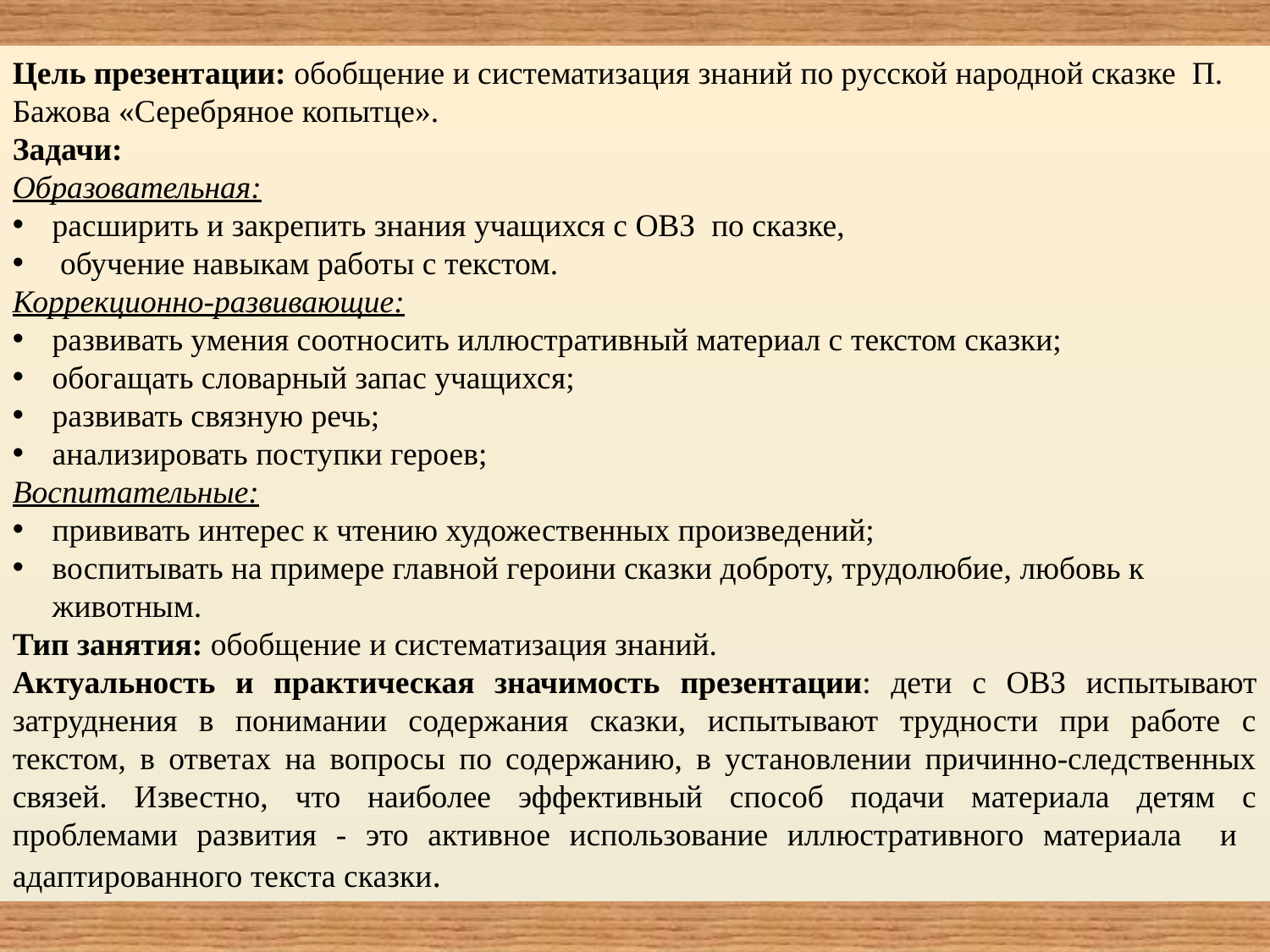

Цель презентации: обобщение и систематизация знаний по русской народной сказке  П. Бажова «Серебряное копытце».
Задачи:
Образовательная:
расширить и закрепить знания учащихся с ОВЗ  по сказке,
 обучение навыкам работы с текстом.
Коррекционно-развивающие:
развивать умения соотносить иллюстративный материал с текстом сказки;
обогащать словарный запас учащихся;
развивать связную речь;
анализировать поступки героев;
Воспитательные:
прививать интерес к чтению художественных произведений;
воспитывать на примере главной героини сказки доброту, трудолюбие, любовь к животным.
Тип занятия: обобщение и систематизация знаний.
Актуальность и практическая значимость презентации: дети с ОВЗ испытывают затруднения в понимании содержания сказки, испытывают трудности при работе с текстом, в ответах на вопросы по содержанию, в установлении причинно-следственных связей. Известно, что наиболее эффективный способ подачи материала детям с проблемами развития - это активное использование иллюстративного материала  и  адаптированного текста сказки.